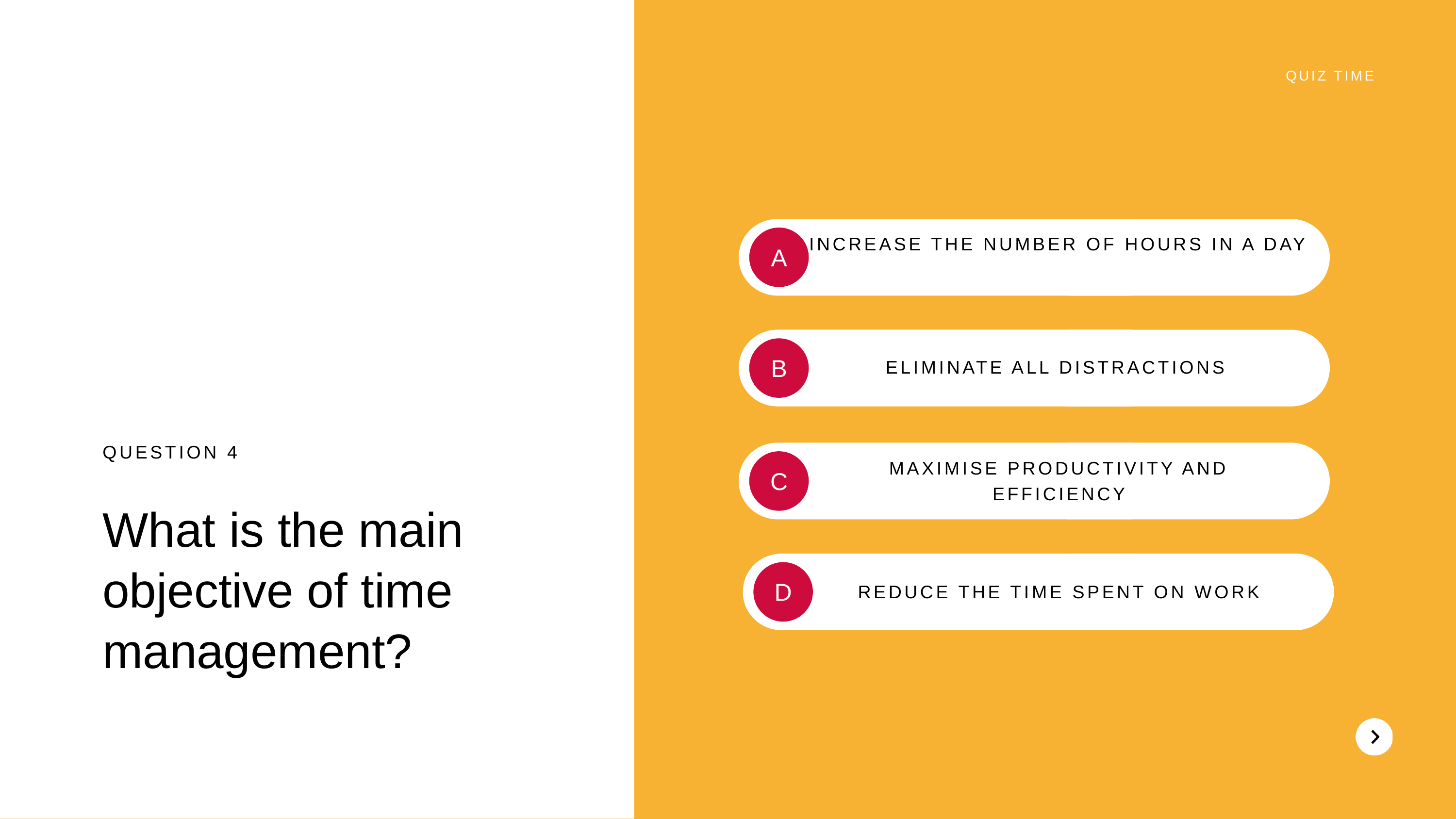

QUIZ TIME

INCREASE THE NUMBER OF HOURS IN A DAY
A

B
ELIMINATE ALL DISTRACTIONS
QUESTION 4
What is the main objective of time management?

MAXIMISE PRODUCTIVITY AND EFFICIENCY
C

D
REDUCE THE TIME SPENT ON WORK